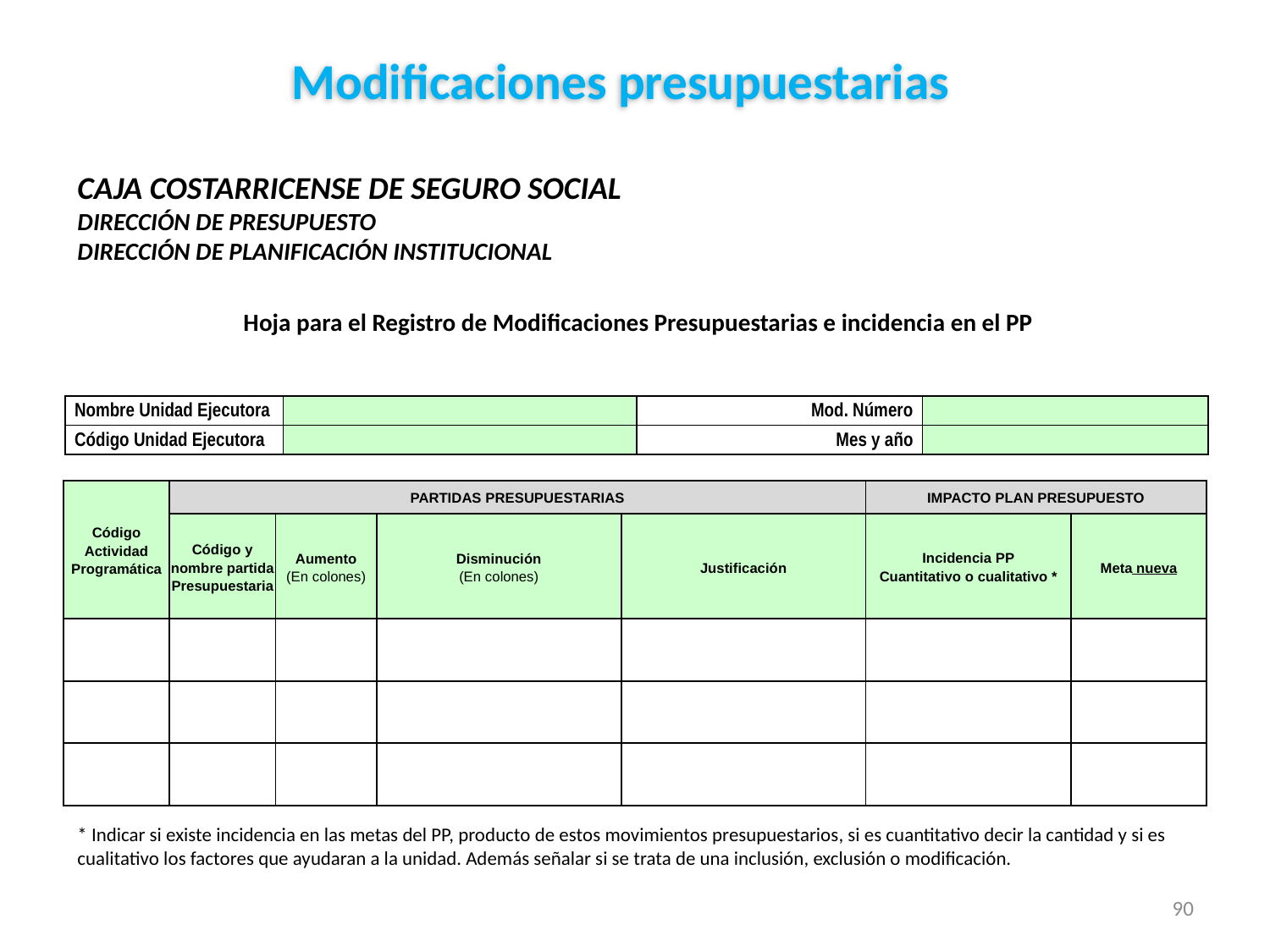

Modificaciones presupuestarias
CAJA COSTARRICENSE DE SEGURO SOCIAL
DIRECCIÓN DE PRESUPUESTO
DIRECCIÓN DE PLANIFICACIÓN INSTITUCIONAL

 Hoja para el Registro de Modificaciones Presupuestarias e incidencia en el PP
| Nombre Unidad Ejecutora |  | Mod. Número |  |
| --- | --- | --- | --- |
| Código Unidad Ejecutora |  | Mes y año |  |
| Código Actividad Programática | PARTIDAS PRESUPUESTARIAS |  |  |  | IMPACTO PLAN PRESUPUESTO |  |
| --- | --- | --- | --- | --- | --- | --- |
|  | Código y nombre partida Presupuestaria | Aumento (En colones) | Disminución (En colones) | Justificación | Incidencia PP Cuantitativo o cualitativo \* | Meta nueva |
|  |  |  |  |  |  |  |
|  |  |  |  |  |  |  |
|  |  |  |  |  |  |  |
* Indicar si existe incidencia en las metas del PP, producto de estos movimientos presupuestarios, si es cuantitativo decir la cantidad y si es cualitativo los factores que ayudaran a la unidad. Además señalar si se trata de una inclusión, exclusión o modificación.
90